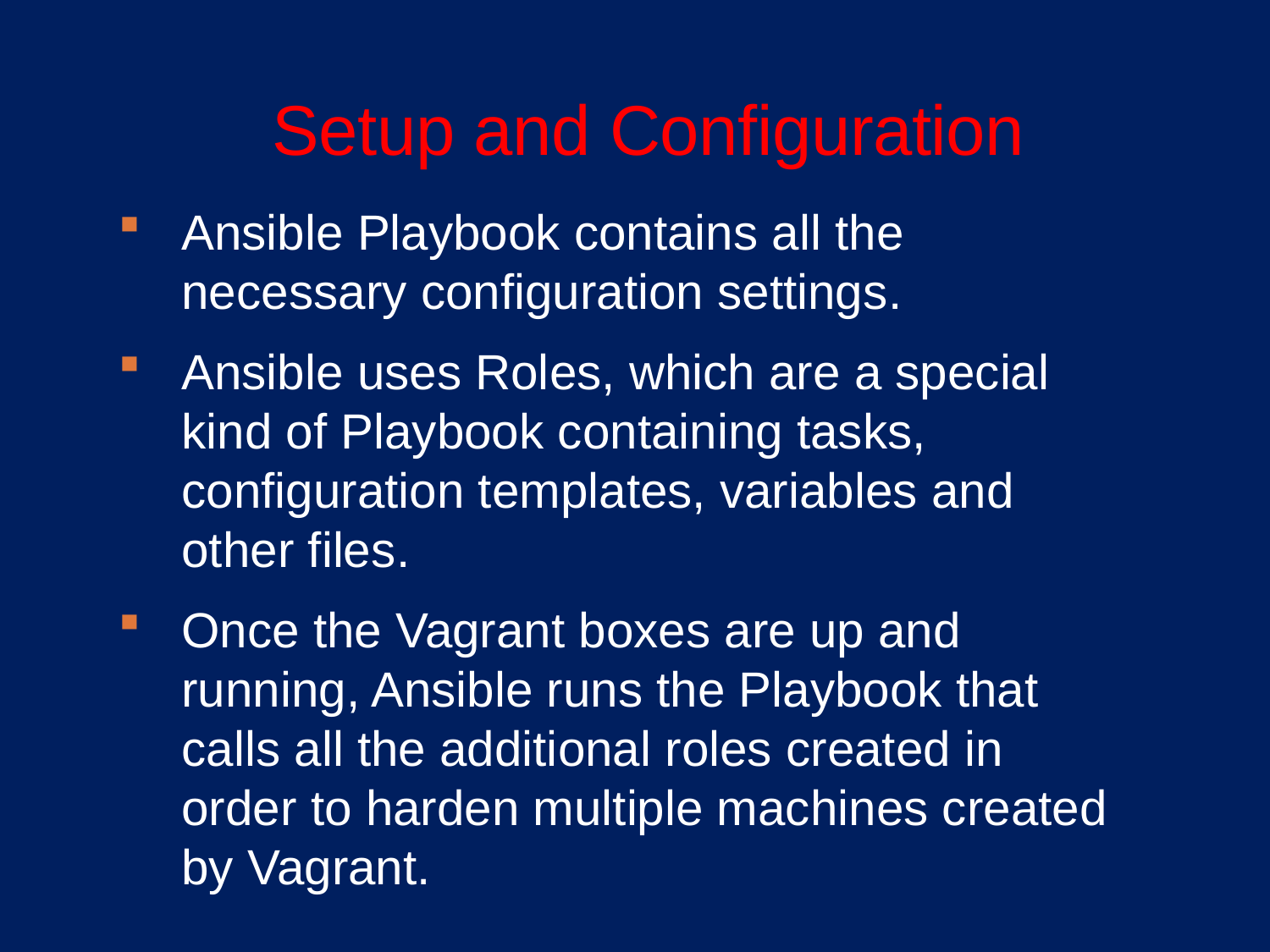

# Setup and Configuration
Ansible Playbook contains all the necessary configuration settings.
Ansible uses Roles, which are a special kind of Playbook containing tasks, configuration templates, variables and other files.
Once the Vagrant boxes are up and running, Ansible runs the Playbook that calls all the additional roles created in order to harden multiple machines created by Vagrant.